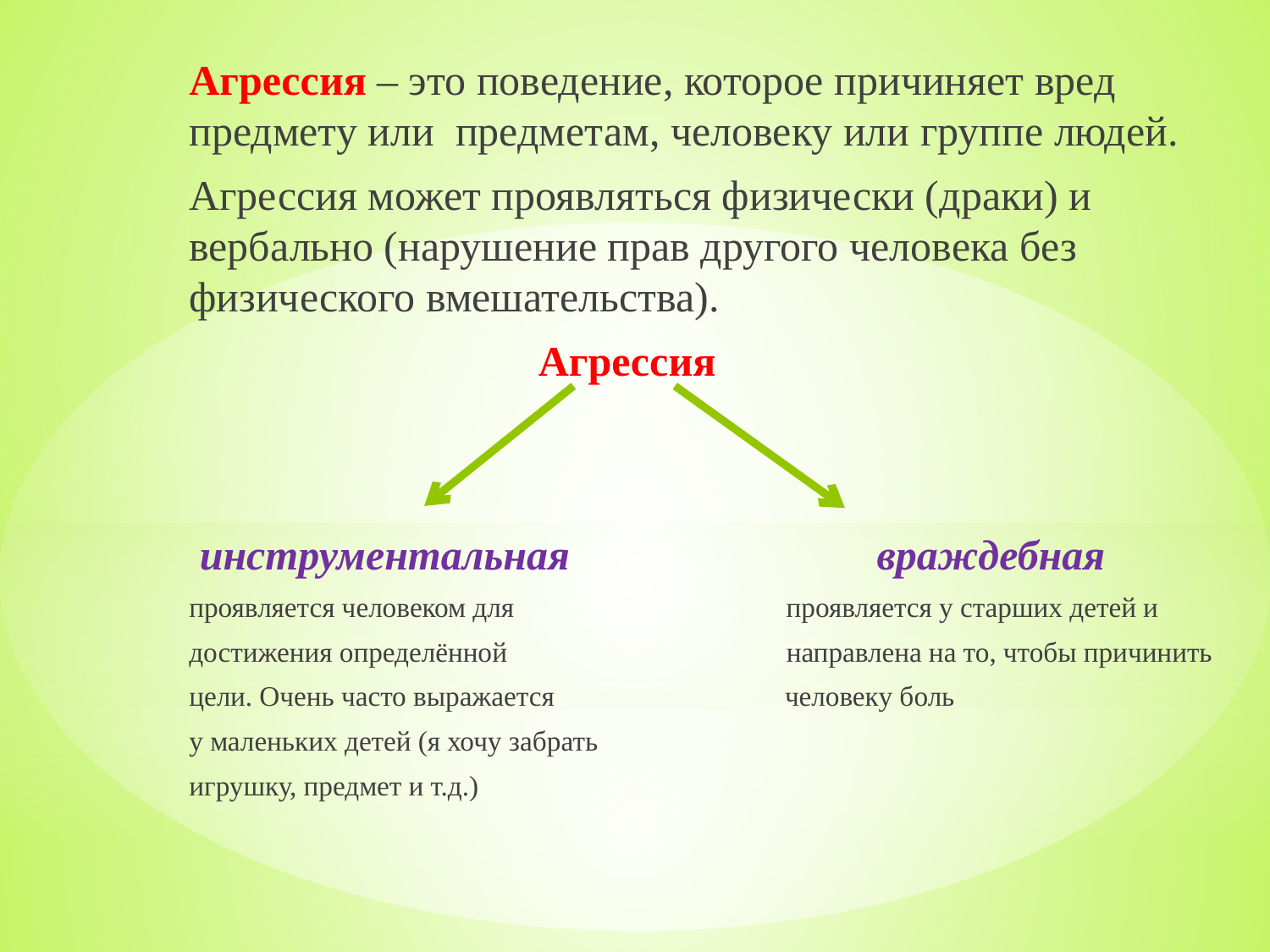

Агрессия – это поведение, которое причиняет вред предмету или  предметам, человеку или группе людей.
Агрессия может проявляться физически (драки) и вербально (нарушение прав другого человека без физического вмешательства).
                                 Агрессия

 инструментальная                             враждебная
проявляется человеком для                                       проявляется у старших детей и
достижения определённой                                        направлена на то, чтобы причинить
цели. Очень часто выражается                                 человеку боль
у маленьких детей (я хочу забрать
игрушку, предмет и т.д.)